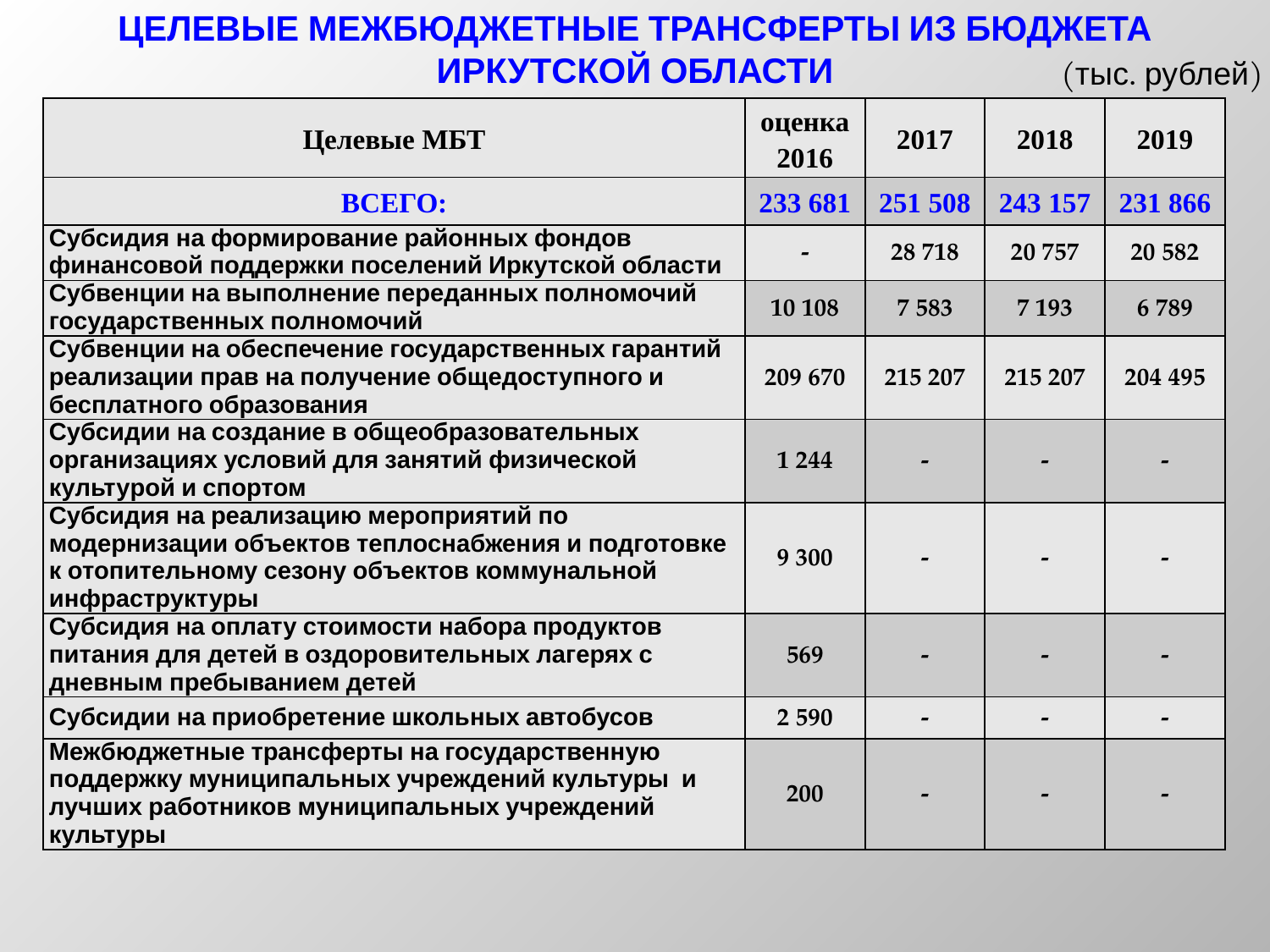

ЦЕЛЕВЫЕ МЕЖБЮДЖЕТНЫЕ ТРАНСФЕРТЫ ИЗ БЮДЖЕТА ИРКУТСКОЙ ОБЛАСТИ
(тыс. рублей)
| Целевые МБТ | оценка 2016 | 2017 | 2018 | 2019 |
| --- | --- | --- | --- | --- |
| ВСЕГО: | 233 681 | 251 508 | 243 157 | 231 866 |
| Субсидия на формирование районных фондов финансовой поддержки поселений Иркутской области | - | 28 718 | 20 757 | 20 582 |
| Субвенции на выполнение переданных полномочий государственных полномочий | 10 108 | 7 583 | 7 193 | 6 789 |
| Субвенции на обеспечение государственных гарантий реализации прав на получение общедоступного и бесплатного образования | 209 670 | 215 207 | 215 207 | 204 495 |
| Субсидии на создание в общеобразовательных организациях условий для занятий физической культурой и спортом | 1 244 | - | - | - |
| Субсидия на реализацию мероприятий по модернизации объектов теплоснабжения и подготовке к отопительному сезону объектов коммунальной инфраструктуры | 9 300 | - | - | - |
| Субсидия на оплату стоимости набора продуктов питания для детей в оздоровительных лагерях с дневным пребыванием детей | 569 | - | - | - |
| Субсидии на приобретение школьных автобусов | 2 590 | - | - | - |
| Межбюджетные трансферты на государственную поддержку муниципальных учреждений культуры и лучших работников муниципальных учреждений культуры | 200 | - | - | - |